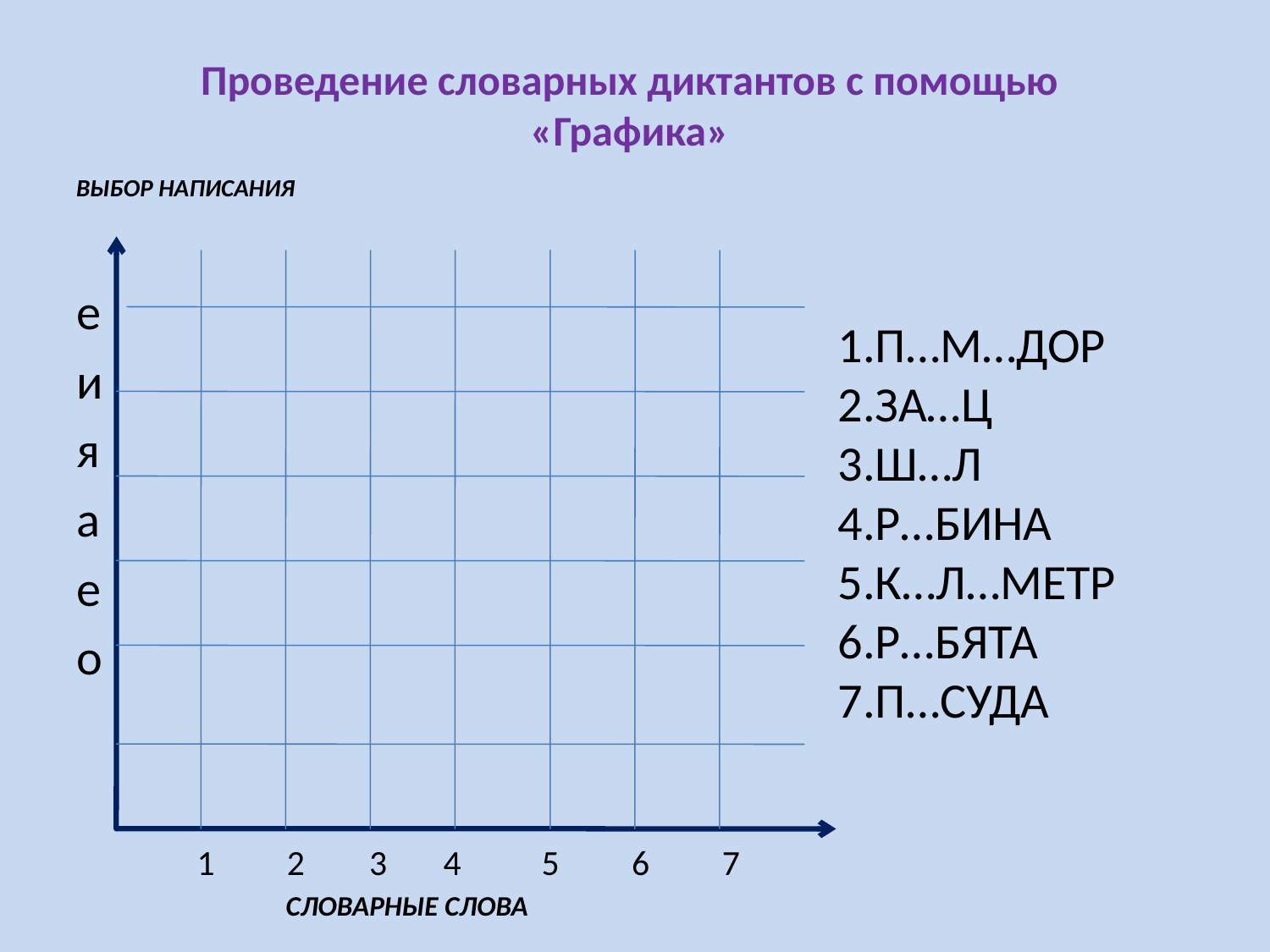

# Проведение словарных диктантов с помощью «Графика»
ВЫБОР НАПИСАНИЯ

е
и
я
а
е
о

               1         2        3       4          5         6         7
                                 СЛОВАРНЫЕ СЛОВА

1.П…М…ДОР
2.ЗА…Ц
3.Ш…Л
4.Р…БИНА
5.К…Л…МЕТР
6.Р…БЯТА
7.П…СУДА